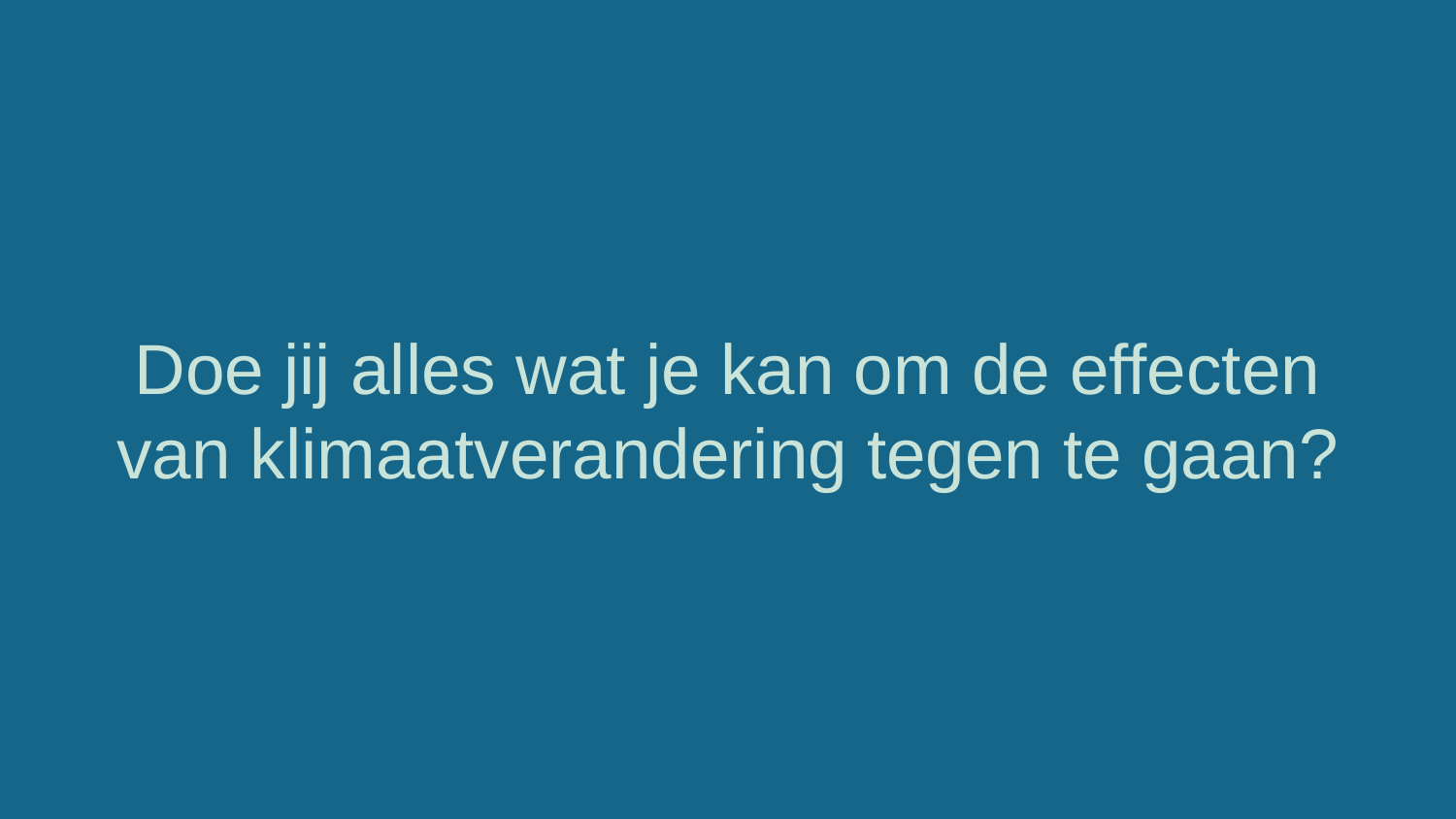

Doe jij alles wat je kan om de effecten van klimaatverandering tegen te gaan?